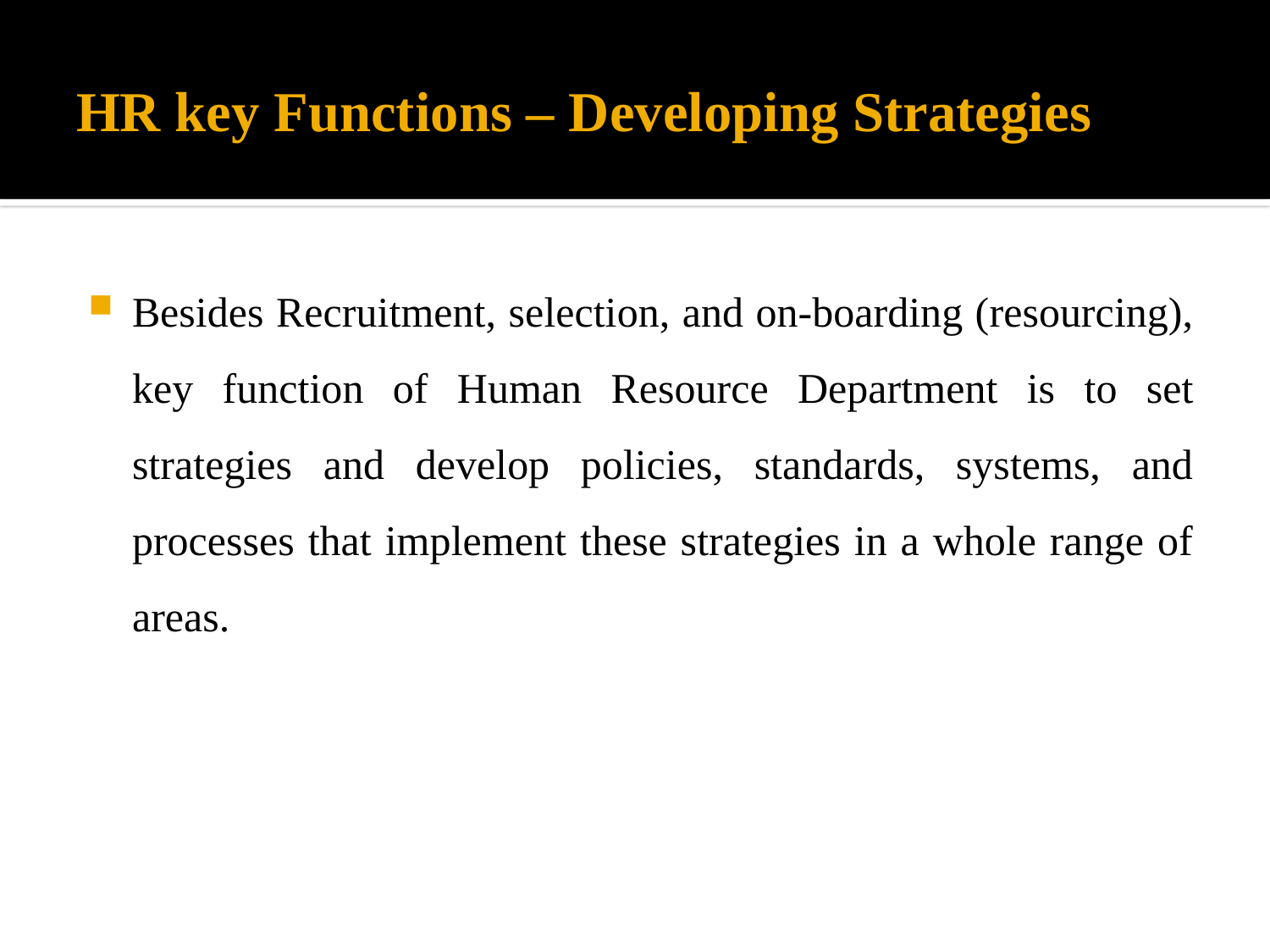

# HR key Functions – Developing Strategies
Besides Recruitment, selection, and on-boarding (resourcing), key function of Human Resource Department is to set strategies and develop policies, standards, systems, and processes that implement these strategies in a whole range of areas.